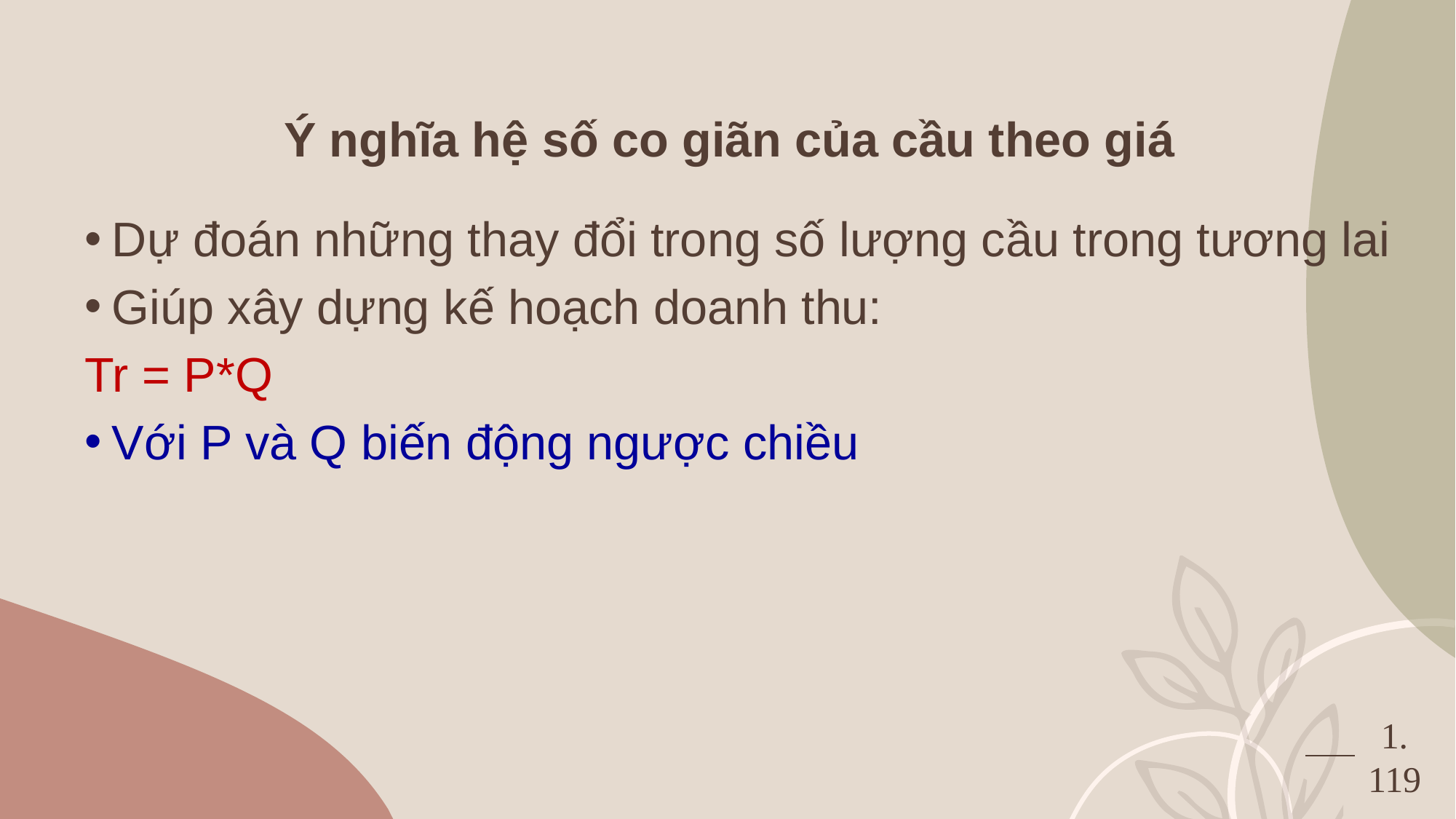

Ý nghĩa hệ số co giãn của cầu theo giá
#
Dự đoán những thay đổi trong số lượng cầu trong tương lai
Giúp xây dựng kế hoạch doanh thu:
Tr = P*Q
Với P và Q biến động ngược chiều

1.119